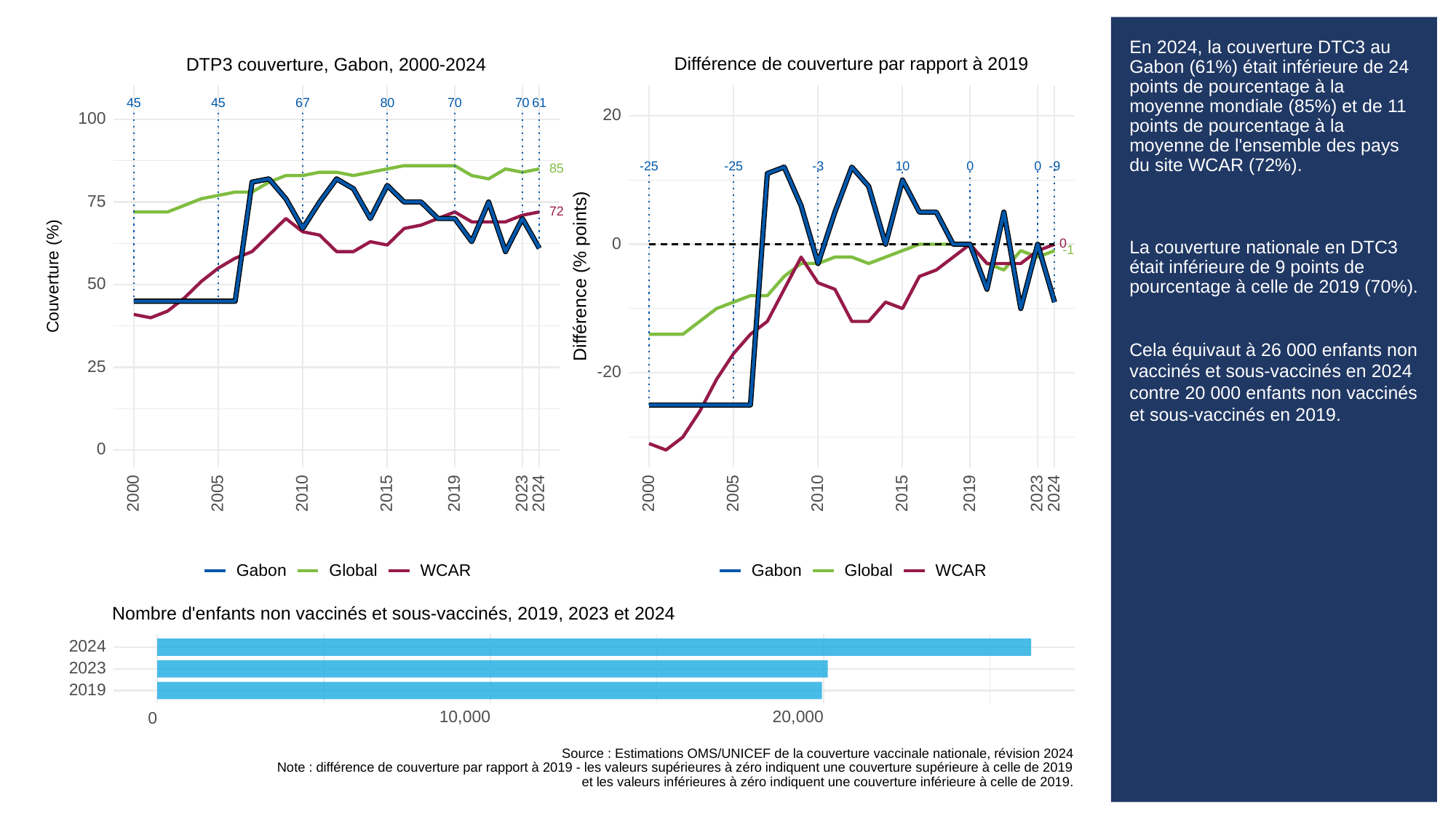

# En 2024, la couverture DTC3 au Gabon (61%) était inférieure de 24 points de pourcentage à la moyenne mondiale (85%) et de 11 points de pourcentage à la moyenne de l'ensemble des pays du site WCAR (72%).

La couverture nationale en DTC3 était inférieure de 9 points de pourcentage à celle de 2019 (70%).

Cela équivaut à 26 000 enfants non vaccinés et sous-vaccinés en 2024 contre 20 000 enfants non vaccinés et sous-vaccinés en 2019.

Différence de couverture par rapport à 2019
DTP3 couverture, Gabon, 2000-2024

67
80
70
70
61
45
45
20

100

-3
-25
-25
10
0
0
-9
85

75

72

0
0

-1
Différence (% points)
Couverture (%)
50

25
-20

0

2023
2023
2000
2005
2010
2015
2019
2024
2000
2005
2010
2015
2019
2024
Gabon
Global
WCAR
Gabon
Global
WCAR

Nombre d'enfants non vaccinés et sous-vaccinés, 2019, 2023 et 2024

2024

2023

2019

10,000
20,000
0
Source : Estimations OMS/UNICEF de la couverture vaccinale nationale, révision 2024
Note : différence de couverture par rapport à 2019 - les valeurs supérieures à zéro indiquent une couverture supérieure à celle de 2019
et les valeurs inférieures à zéro indiquent une couverture inférieure à celle de 2019.